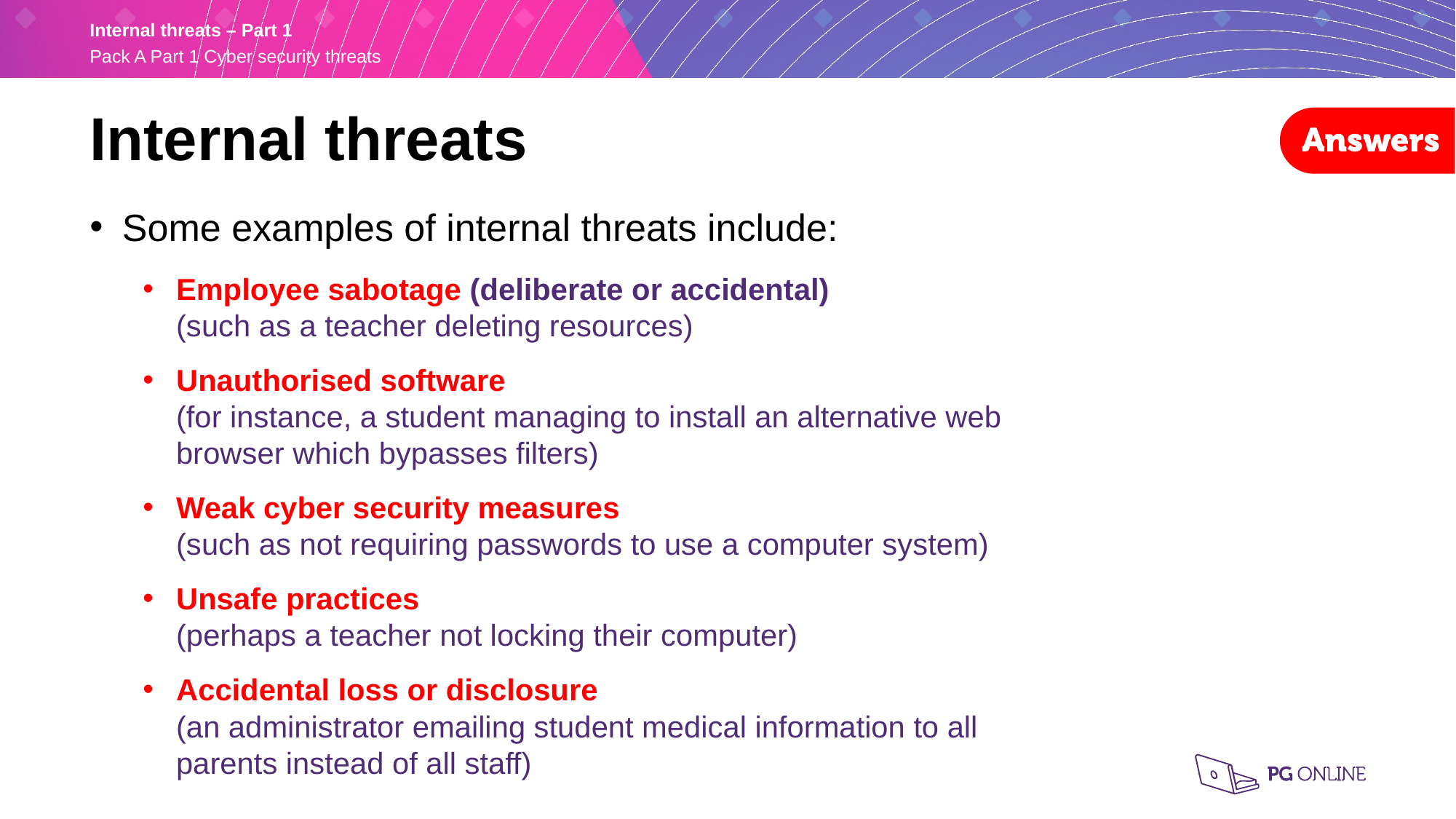

Internal threats
Some examples of internal threats include:
Employee sabotage (deliberate or accidental)
(such as a teacher deleting resources)
Unauthorised software
(for instance, a student managing to install an alternative web browser which bypasses filters)
Weak cyber security measures
(such as not requiring passwords to use a computer system)
Unsafe practices
(perhaps a teacher not locking their computer)
Accidental loss or disclosure
(an administrator emailing student medical information to all parents instead of all staff)